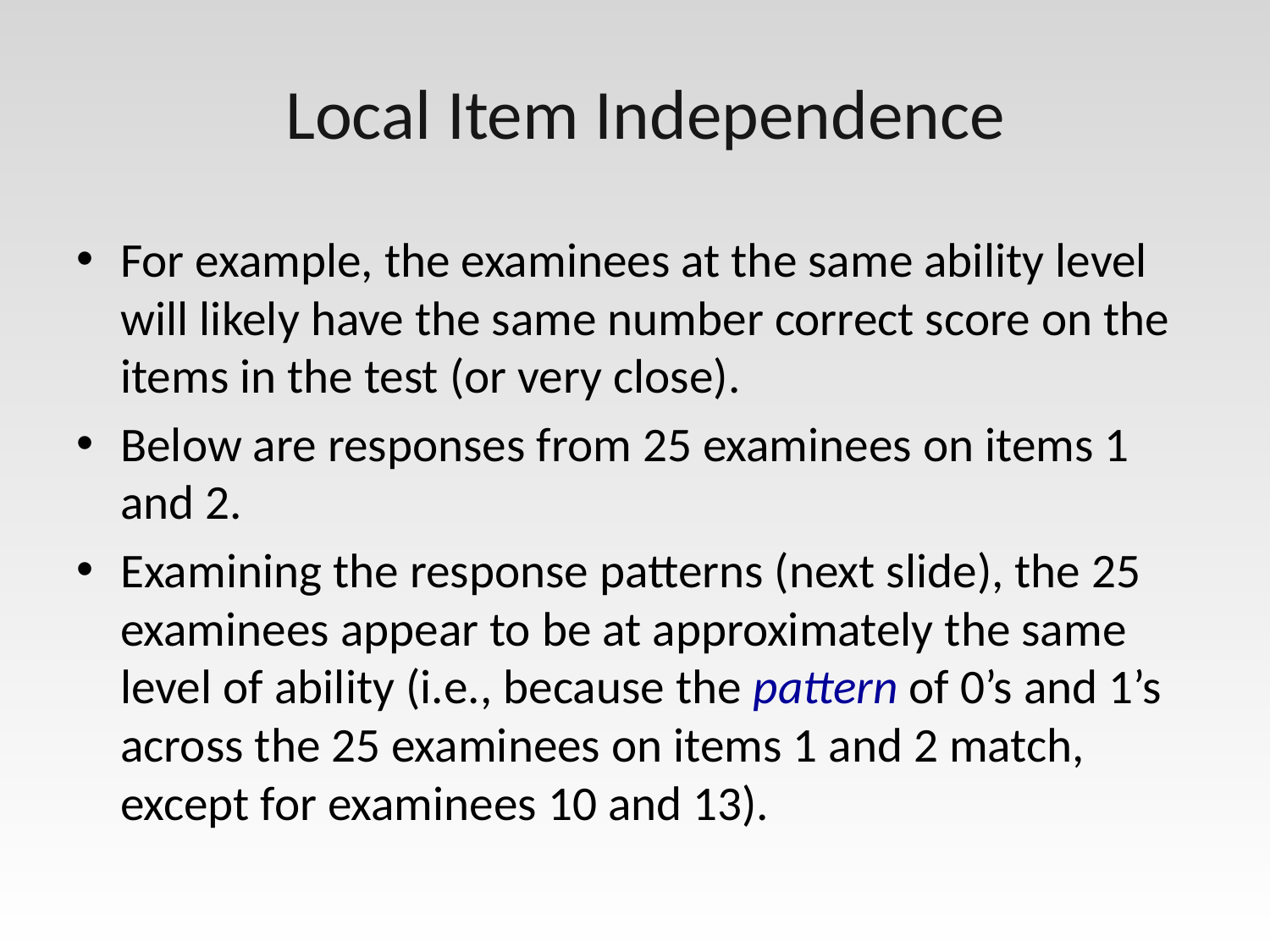

# Local Item Independence
For example, the examinees at the same ability level will likely have the same number correct score on the items in the test (or very close).
Below are responses from 25 examinees on items 1 and 2.
Examining the response patterns (next slide), the 25 examinees appear to be at approximately the same level of ability (i.e., because the pattern of 0’s and 1’s across the 25 examinees on items 1 and 2 match, except for examinees 10 and 13).